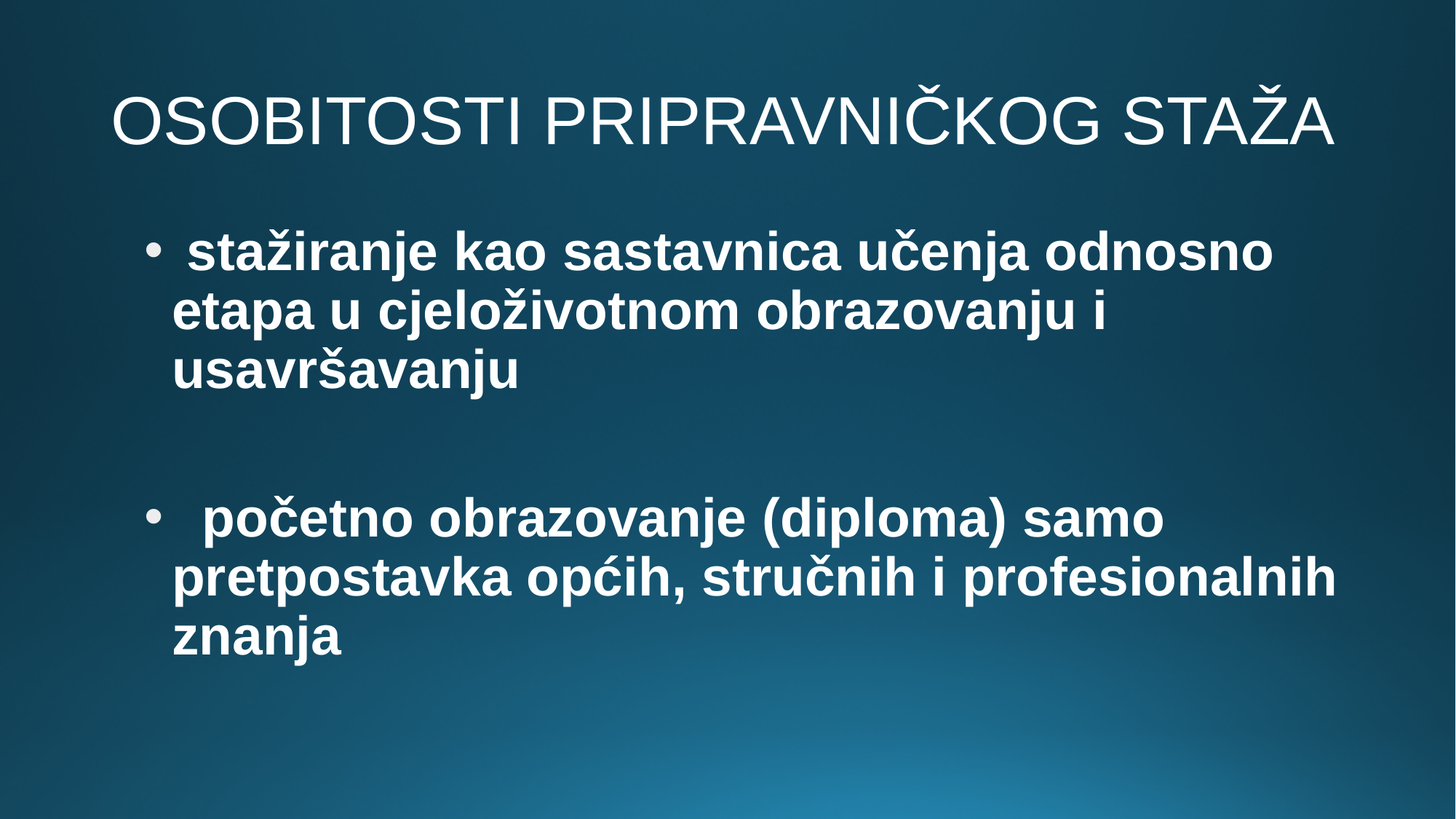

# OSOBITOSTI PRIPRAVNIČKOG STAŽA
 stažiranje kao sastavnica učenja odnosno etapa u cjeloživotnom obrazovanju i usavršavanju

  početno obrazovanje (diploma) samo pretpostavka općih, stručnih i profesionalnih znanja